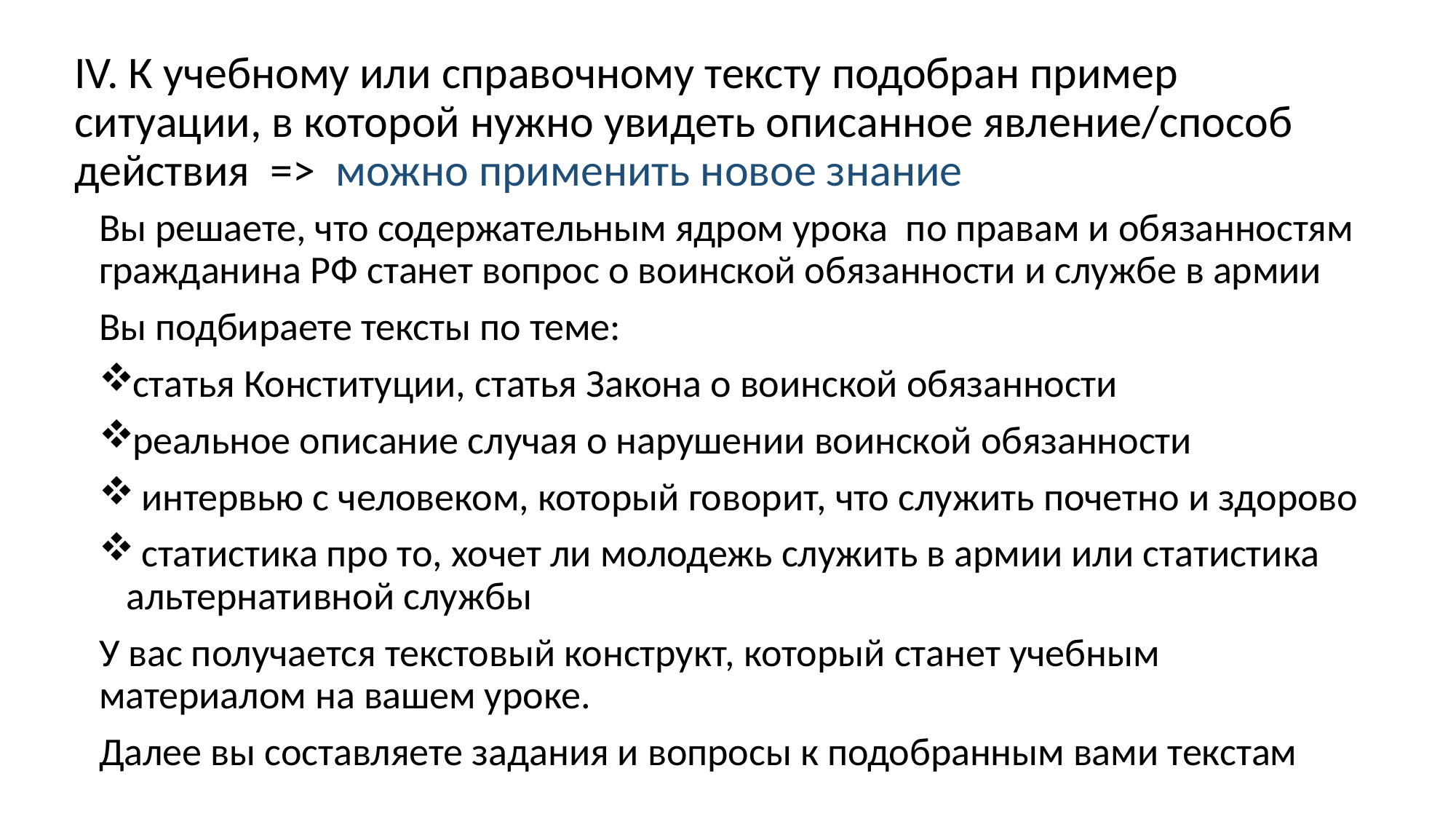

# IV. К учебному или справочному тексту подобран пример ситуации, в которой нужно увидеть описанное явление/способ действия  =>  можно применить новое знание
Вы решаете, что содержательным ядром урока  по правам и обязанностям гражданина РФ станет вопрос о воинской обязанности и службе в армии
Вы подбираете тексты по теме:
статья Конституции, статья Закона о воинской обязанности
реальное описание случая о нарушении воинской обязанности
 интервью с человеком, который говорит, что служить почетно и здорово
 статистика про то, хочет ли молодежь служить в армии или статистика альтернативной службы
У вас получается текстовый конструкт, который станет учебным материалом на вашем уроке.
Далее вы составляете задания и вопросы к подобранным вами текстам